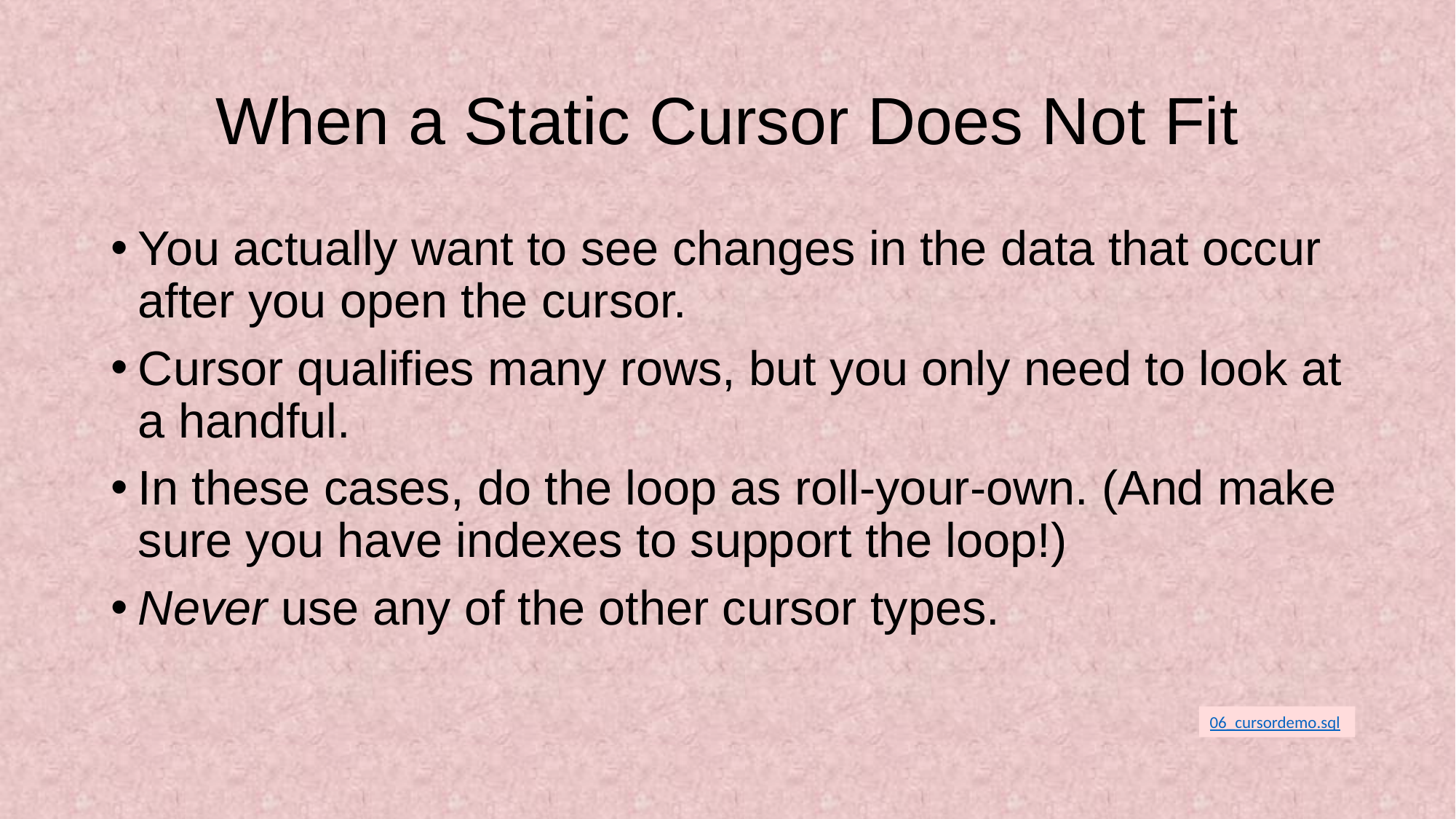

# When a Static Cursor Does Not Fit
You actually want to see changes in the data that occur after you open the cursor.
Cursor qualifies many rows, but you only need to look at a handful.
In these cases, do the loop as roll-your-own. (And make sure you have indexes to support the loop!)
Never use any of the other cursor types.
06_cursordemo.sql